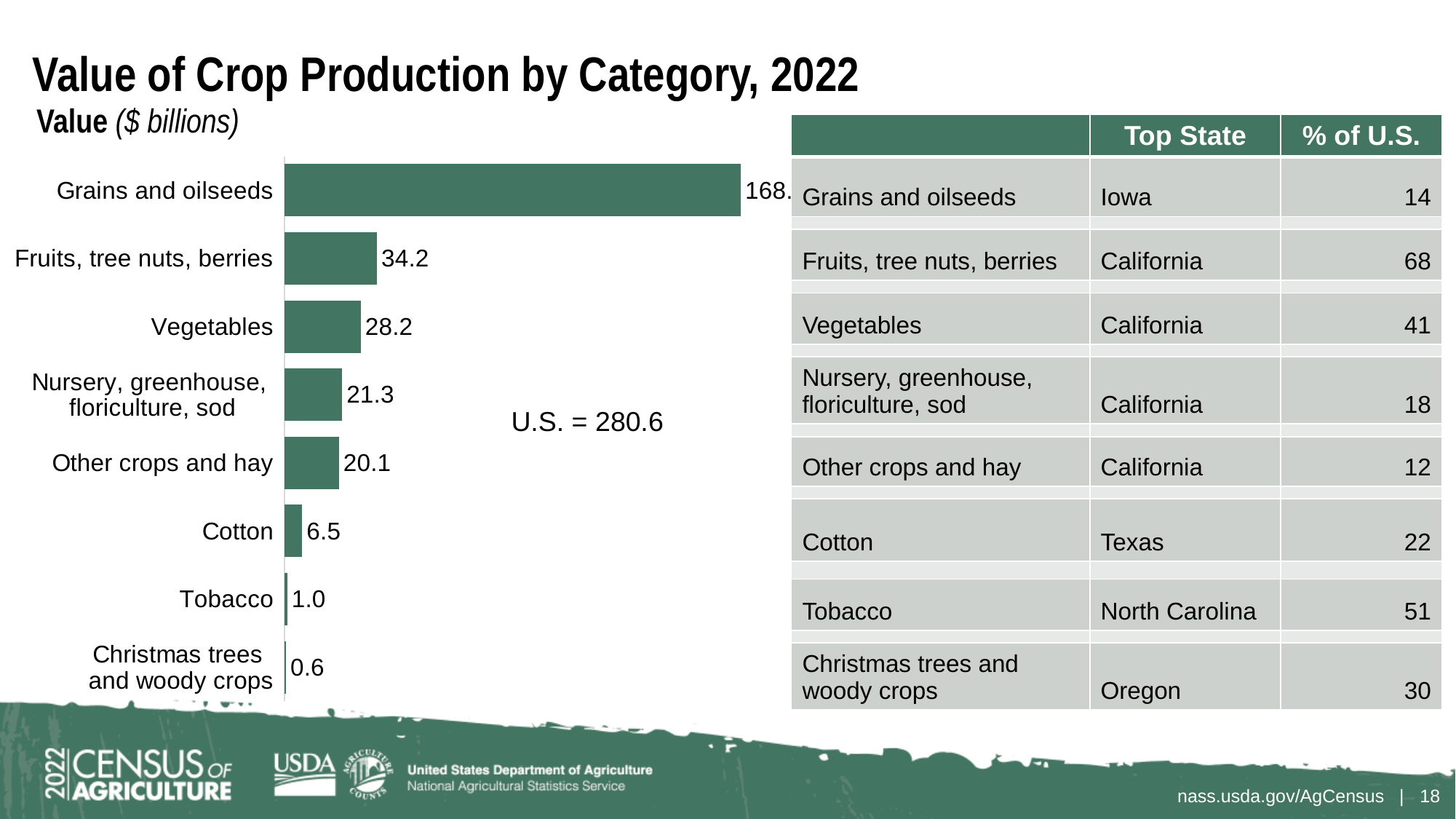

# Value of Crop Production by Category, 2022
Value ($ billions)
|  | Top State | % of U.S. |
| --- | --- | --- |
| Grains and oilseeds | Iowa | 14 |
|  |  |  |
| Fruits, tree nuts, berries | California | 68 |
|  |  |  |
| Vegetables | California | 41 |
|  |  |  |
| Nursery, greenhouse, floriculture, sod | California | 18 |
|  |  |  |
| Other crops and hay | California | 12 |
|  |  |  |
| Cotton | Texas | 22 |
|  |  |  |
| Tobacco | North Carolina | 51 |
|  |  |  |
| Christmas trees and woody crops | Oregon | 30 |

### Chart

| Category |  |
|---|---|
| Christmas trees
and woody crops | 554344000.0 |
| Tobacco | 985210000.0 |
| Cotton | 6537773000.0 |
| Other crops and hay | 20148261000.0 |
| Nursery, greenhouse,
floriculture, sod | 21322408000.0 |
| Vegetables | 28193531000.0 |
| Fruits, tree nuts, berries | 34173672000.0 |
| Grains and oilseeds | 168712895000.0 |
U.S. = 280.6